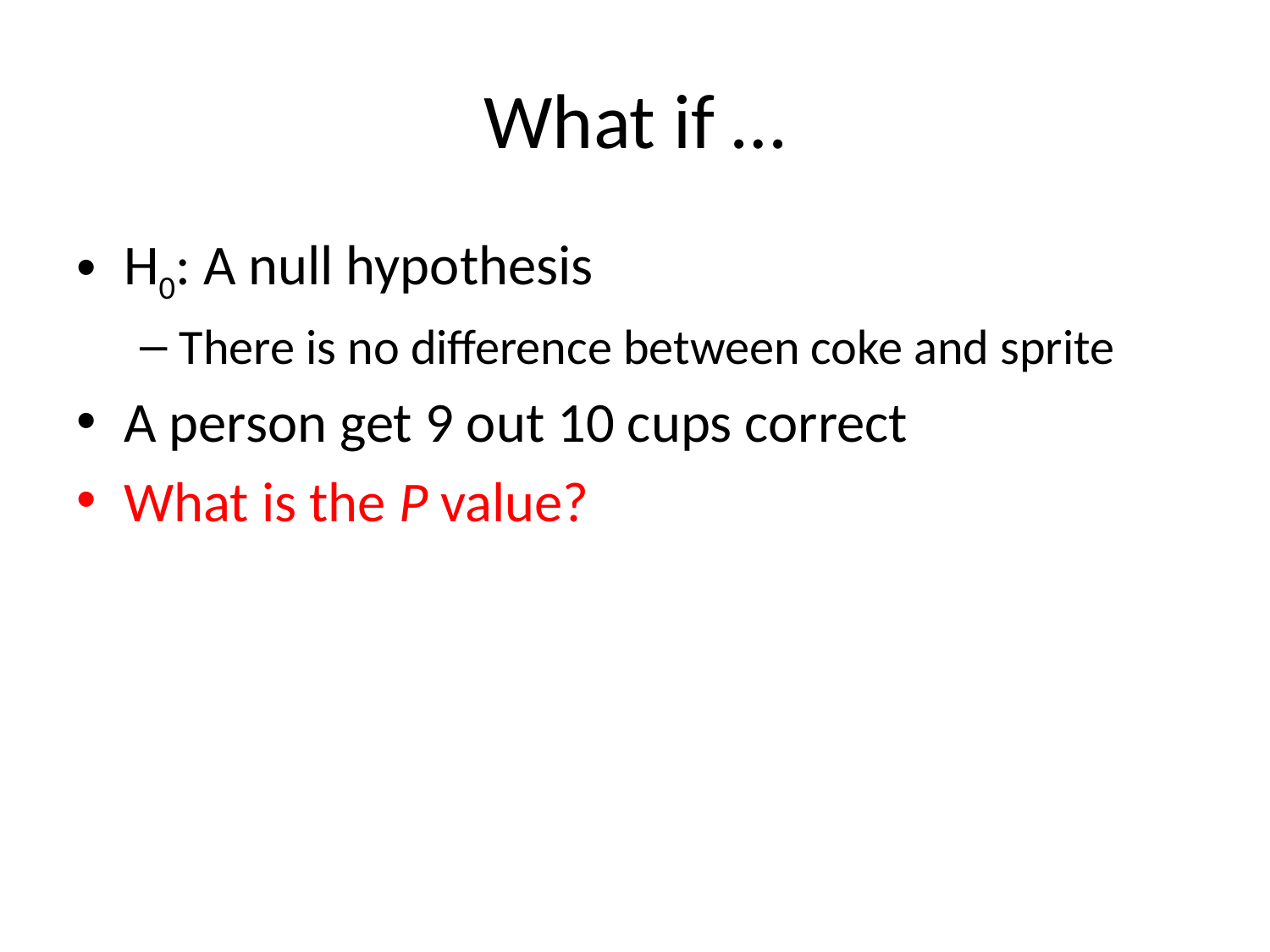

# What if …
H0: A null hypothesis
There is no difference between coke and sprite
A person get 9 out 10 cups correct
What is the P value?